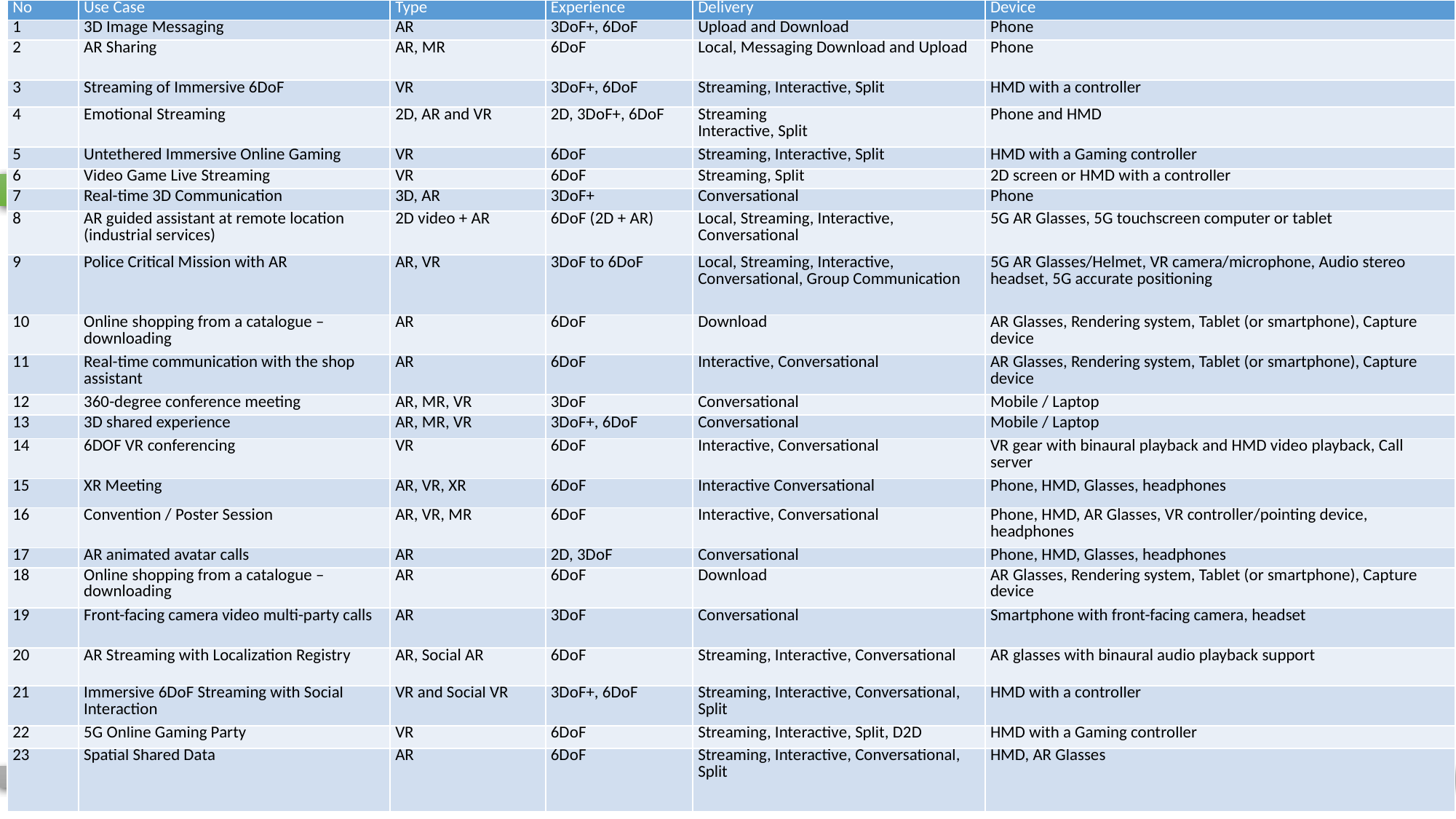

| No | Use Case | Type | Experience | Delivery | Device |
| --- | --- | --- | --- | --- | --- |
| 1 | 3D Image Messaging | AR | 3DoF+, 6DoF | Upload and Download | Phone |
| 2 | AR Sharing | AR, MR | 6DoF | Local, Messaging Download and Upload | Phone |
| 3 | Streaming of Immersive 6DoF | VR | 3DoF+, 6DoF | Streaming, Interactive, Split | HMD with a controller |
| 4 | Emotional Streaming | 2D, AR and VR | 2D, 3DoF+, 6DoF | Streaming Interactive, Split | Phone and HMD |
| 5 | Untethered Immersive Online Gaming | VR | 6DoF | Streaming, Interactive, Split | HMD with a Gaming controller |
| 6 | Video Game Live Streaming | VR | 6DoF | Streaming, Split | 2D screen or HMD with a controller |
| 7 | Real-time 3D Communication | 3D, AR | 3DoF+ | Conversational | Phone |
| 8 | AR guided assistant at remote location (industrial services) | 2D video + AR | 6DoF (2D + AR) | Local, Streaming, Interactive, Conversational | 5G AR Glasses, 5G touchscreen computer or tablet |
| 9 | Police Critical Mission with AR | AR, VR | 3DoF to 6DoF | Local, Streaming, Interactive, Conversational, Group Communication | 5G AR Glasses/Helmet, VR camera/microphone, Audio stereo headset, 5G accurate positioning |
| 10 | Online shopping from a catalogue – downloading | AR | 6DoF | Download | AR Glasses, Rendering system, Tablet (or smartphone), Capture device |
| 11 | Real-time communication with the shop assistant | AR | 6DoF | Interactive, Conversational | AR Glasses, Rendering system, Tablet (or smartphone), Capture device |
| 12 | 360-degree conference meeting | AR, MR, VR | 3DoF | Conversational | Mobile / Laptop |
| 13 | 3D shared experience | AR, MR, VR | 3DoF+, 6DoF | Conversational | Mobile / Laptop |
| 14 | 6DOF VR conferencing | VR | 6DoF | Interactive, Conversational | VR gear with binaural playback and HMD video playback, Call server |
| 15 | XR Meeting | AR, VR, XR | 6DoF | Interactive Conversational | Phone, HMD, Glasses, headphones |
| 16 | Convention / Poster Session | AR, VR, MR | 6DoF | Interactive, Conversational | Phone, HMD, AR Glasses, VR controller/pointing device, headphones |
| 17 | AR animated avatar calls | AR | 2D, 3DoF | Conversational | Phone, HMD, Glasses, headphones |
| 18 | Online shopping from a catalogue – downloading | AR | 6DoF | Download | AR Glasses, Rendering system, Tablet (or smartphone), Capture device |
| 19 | Front-facing camera video multi-party calls | AR | 3DoF | Conversational | Smartphone with front-facing camera, headset |
| 20 | AR Streaming with Localization Registry | AR, Social AR | 6DoF | Streaming, Interactive, Conversational | AR glasses with binaural audio playback support |
| 21 | Immersive 6DoF Streaming with Social Interaction | VR and Social VR | 3DoF+, 6DoF | Streaming, Interactive, Conversational, Split | HMD with a controller |
| 22 | 5G Online Gaming Party | VR | 6DoF | Streaming, Interactive, Split, D2D | HMD with a Gaming controller |
| 23 | Spatial Shared Data | AR | 6DoF | Streaming, Interactive, Conversational, Split | HMD, AR Glasses |
Broadthinking 2019